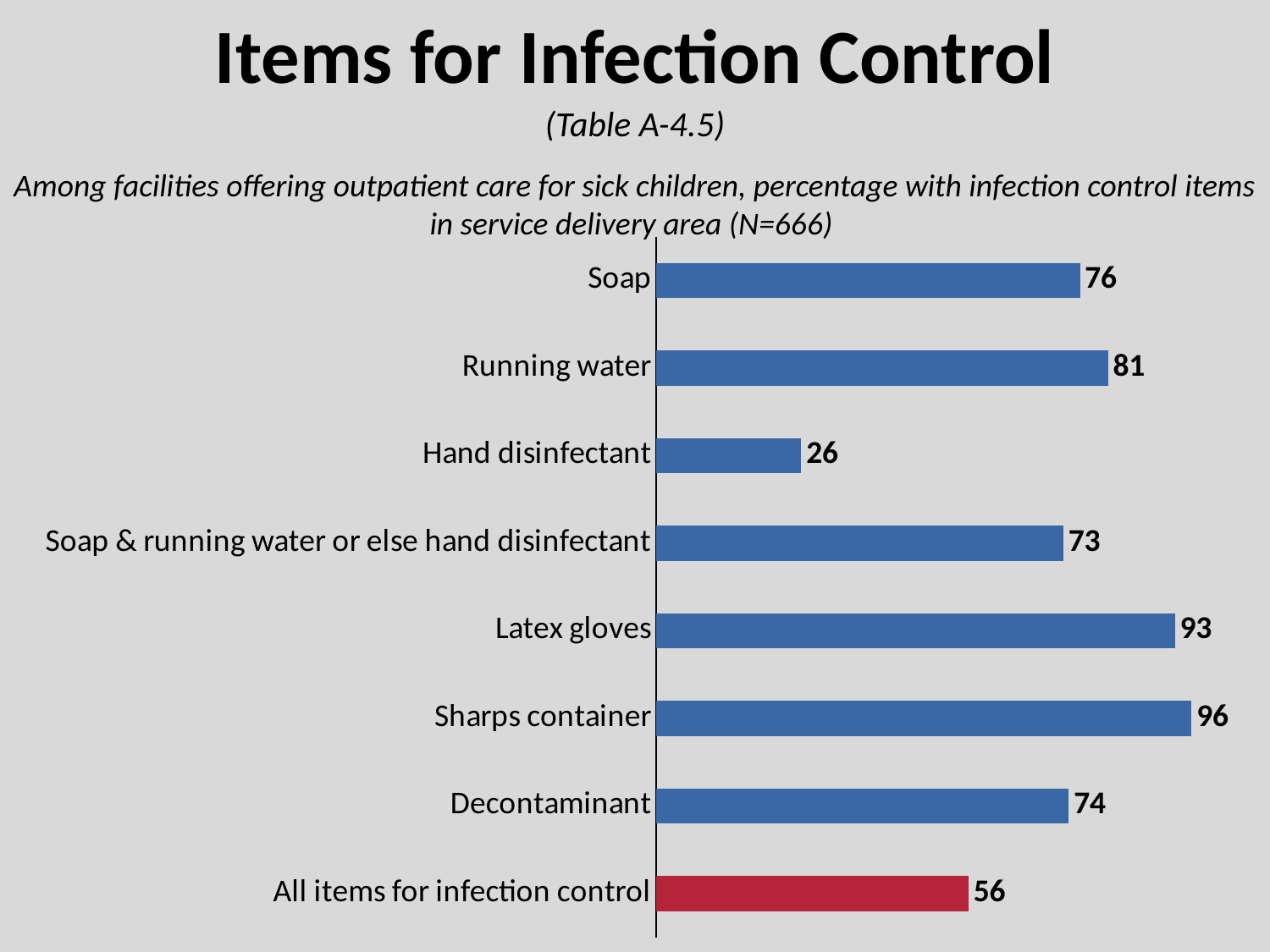

# Items for Infection Control
(Table A-4.5)
Among facilities offering outpatient care for sick children, percentage with infection control items in service delivery area (N=666)

### Chart

| Category | Series 1 |
|---|---|
| All items for infection control | 56.0 |
| Decontaminant | 74.0 |
| Sharps container | 96.0 |
| Latex gloves | 93.0 |
| Soap & running water or else hand disinfectant | 73.0 |
| Hand disinfectant | 26.0 |
| Running water | 81.0 |
| Soap | 76.0 |